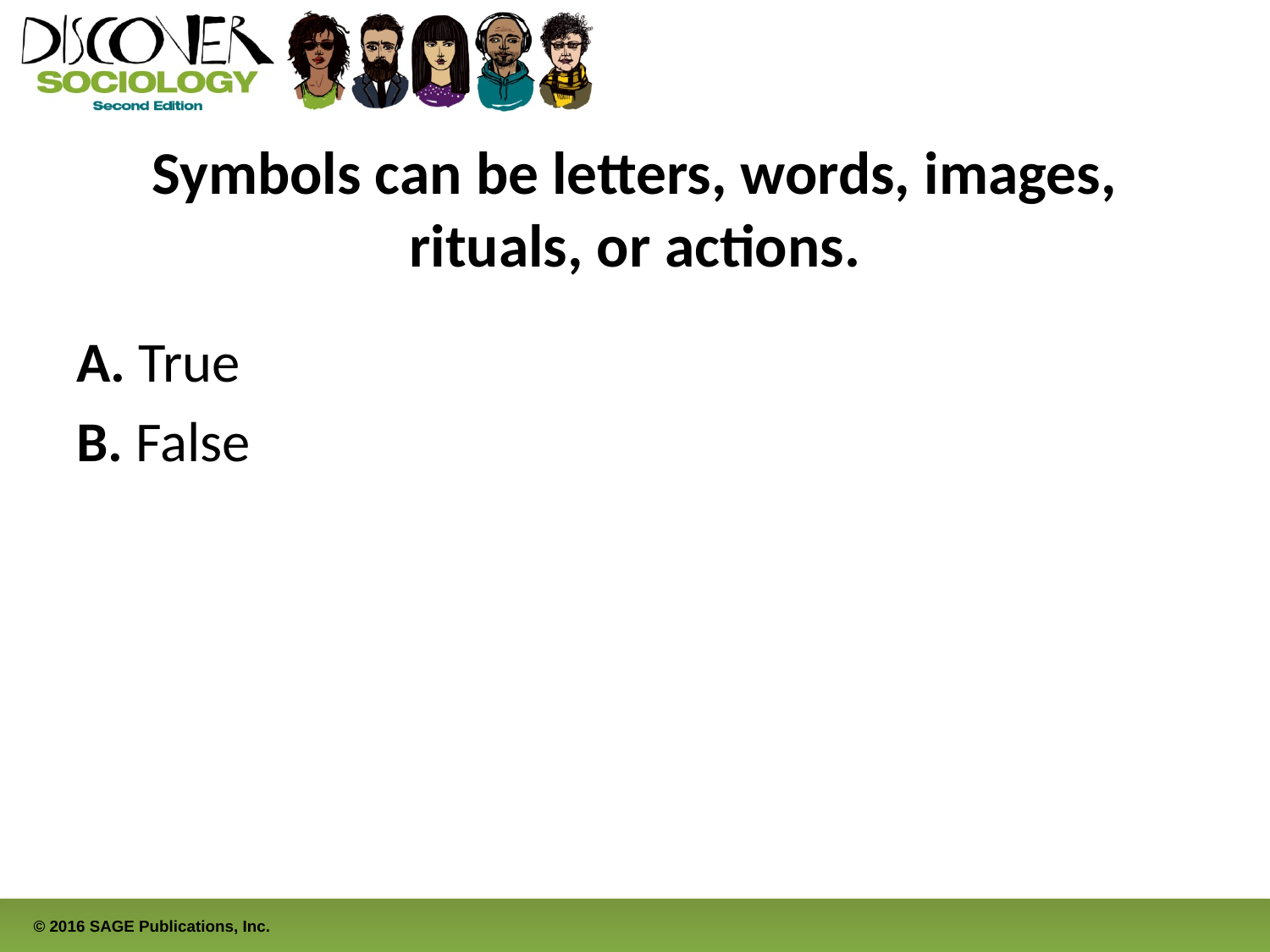

# Symbols can be letters, words, images, rituals, or actions.
A. True
B. False